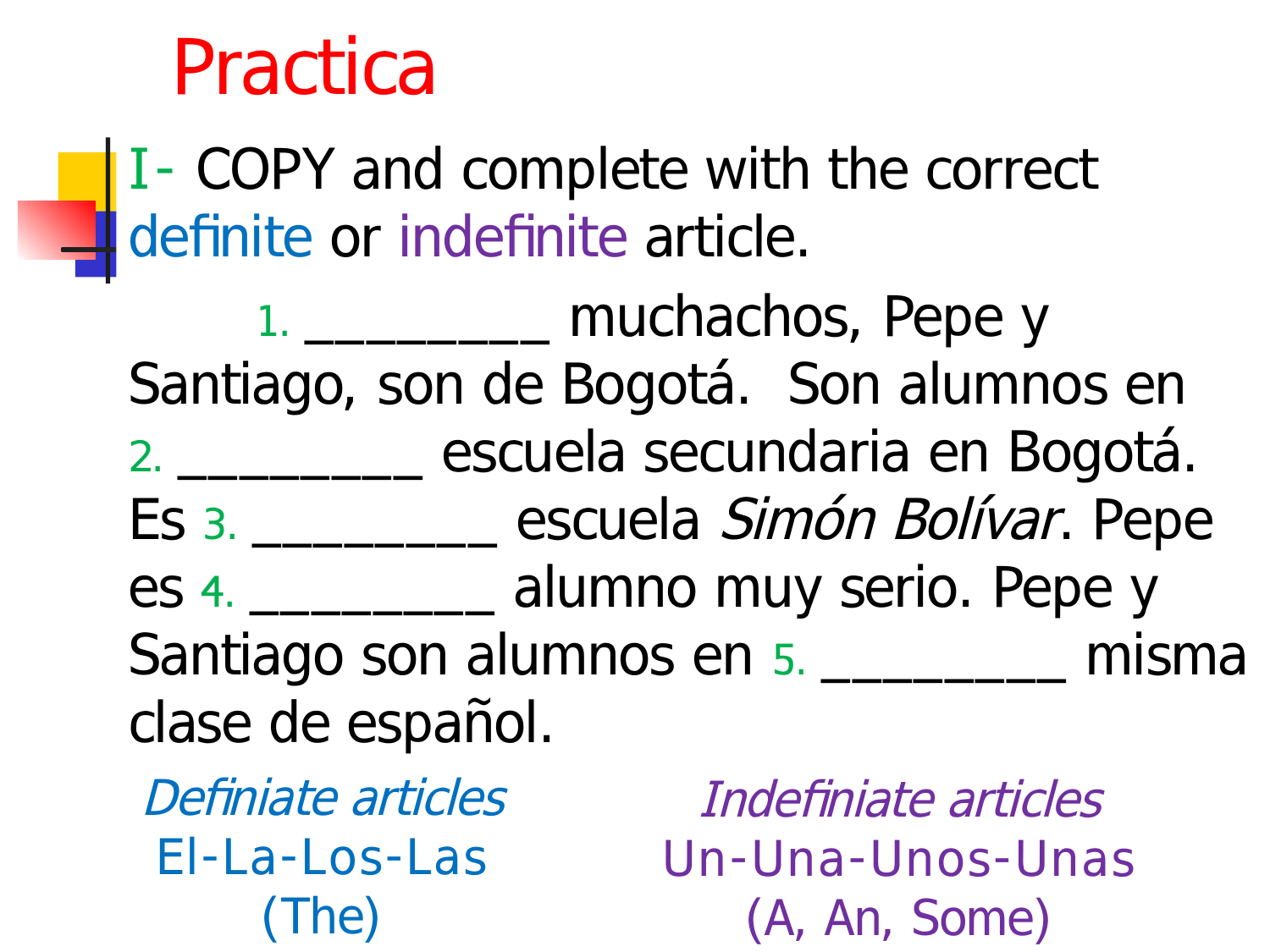

Practica
I- COPY and complete with the correct definite or indefinite article.
	1. ________ muchachos, Pepe y Santiago, son de Bogotá.  Son alumnos en  2. ________ escuela secundaria en Bogotá. Es 3. ________ escuela Simón Bolívar. Pepe es 4. ________ alumno muy serio. Pepe y Santiago son alumnos en 5. ________ misma clase de español.
Definiate articles
El-La-Los-Las
(The)
Indefiniate articles
Un-Una-Unos-Unas
(A, An, Some)